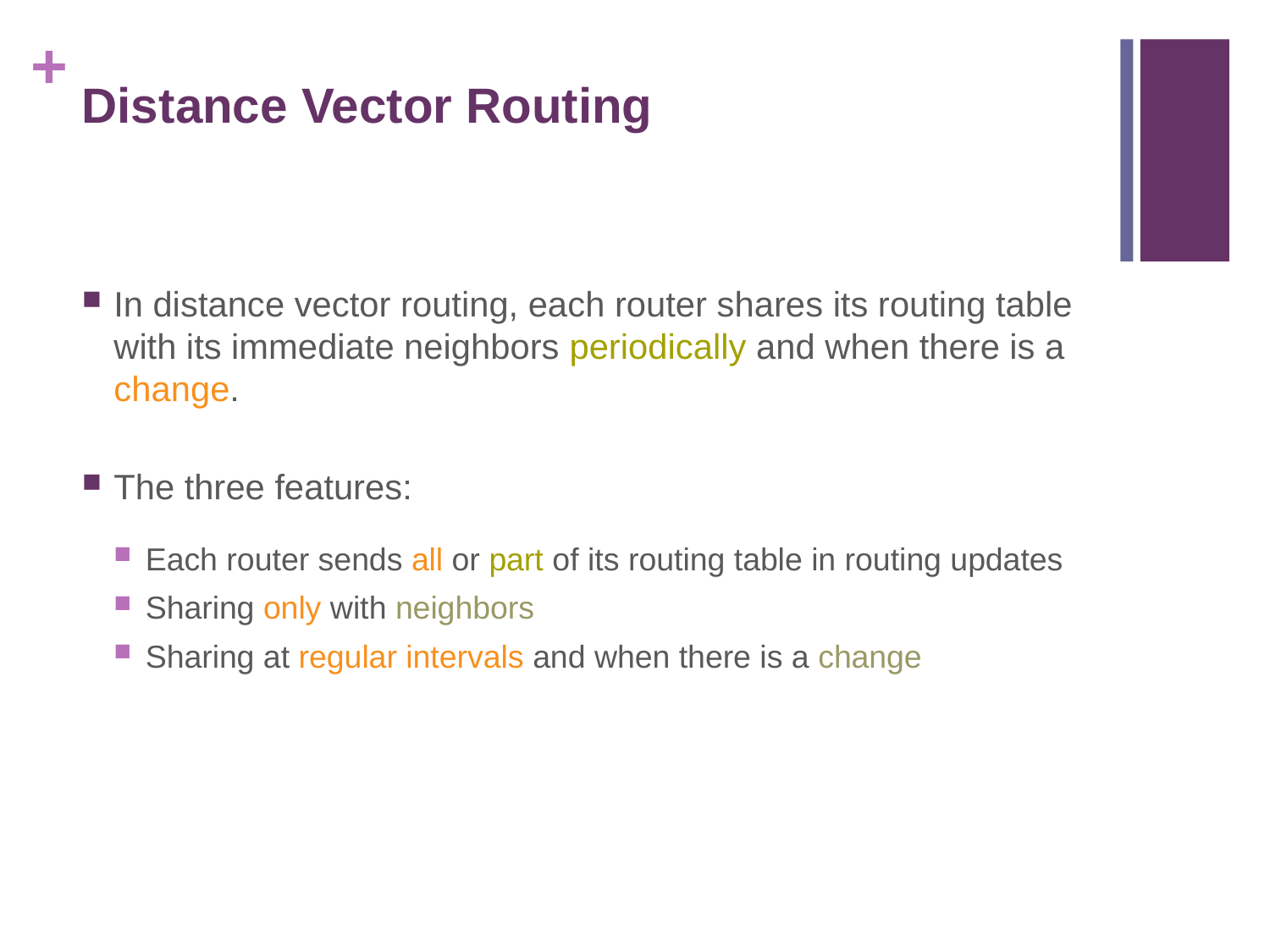

# Distance Vector Routing
In distance vector routing, each router shares its routing table with its immediate neighbors periodically and when there is a change.
The three features:
Each router sends all or part of its routing table in routing updates
Sharing only with neighbors
Sharing at regular intervals and when there is a change